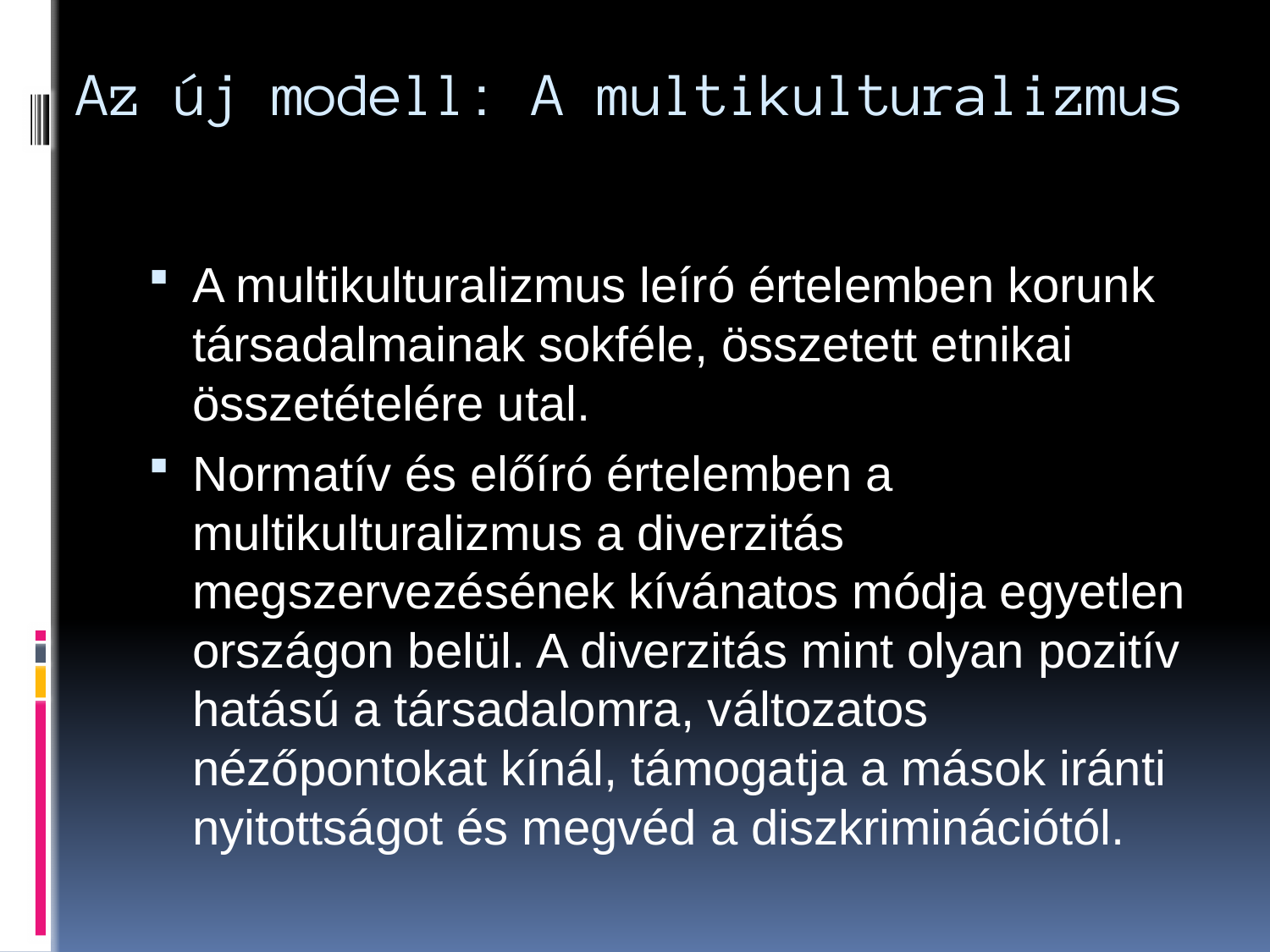

# Az új modell: A multikulturalizmus
A multikulturalizmus leíró értelemben korunk társadalmainak sokféle, összetett etnikai összetételére utal.
Normatív és előíró értelemben a multikulturalizmus a diverzitás megszervezésének kívánatos módja egyetlen országon belül. A diverzitás mint olyan pozitív hatású a társadalomra, változatos nézőpontokat kínál, támogatja a mások iránti nyitottságot és megvéd a diszkriminációtól.